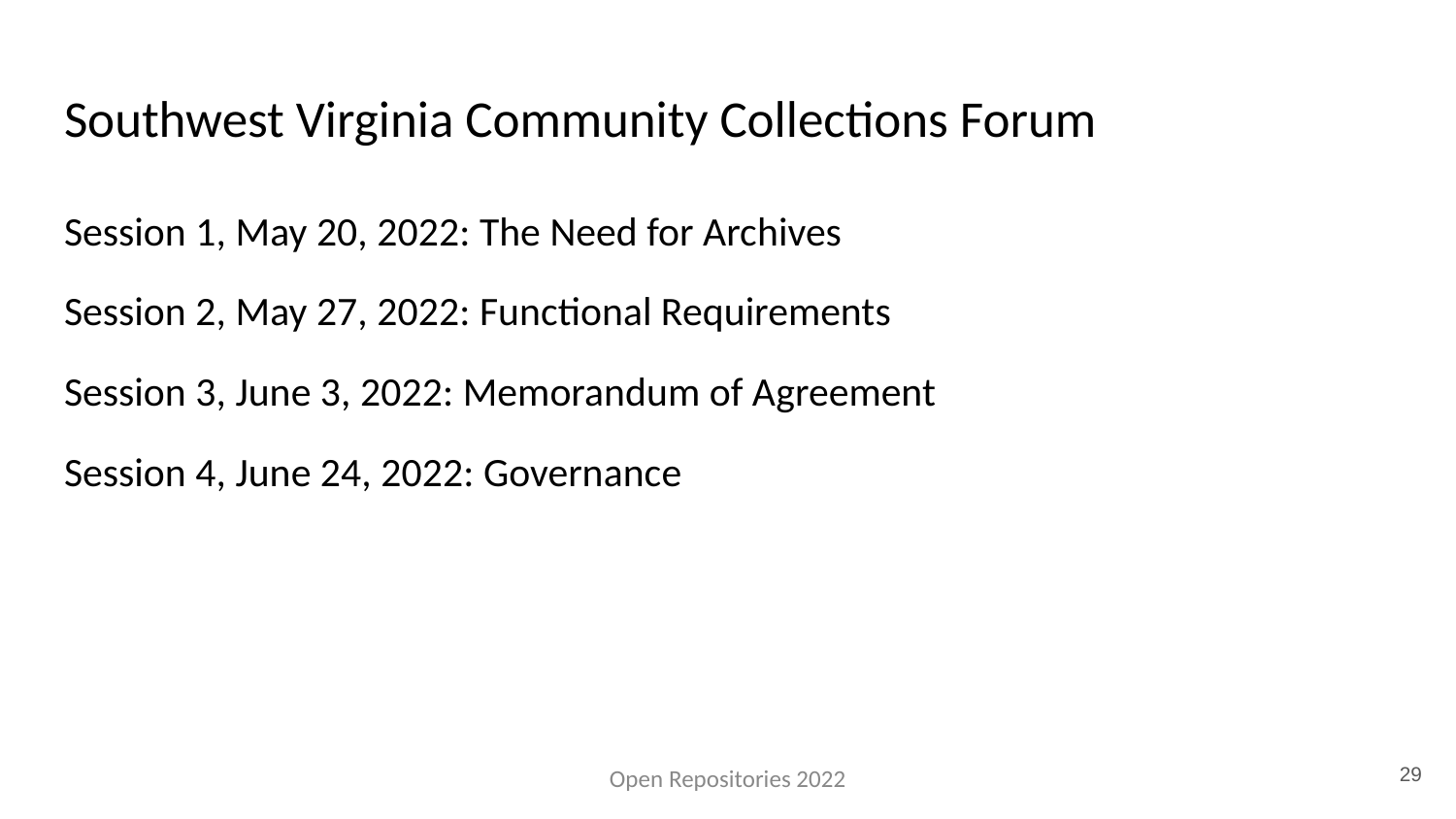

# Southwest Virginia Community Collections Forum
Session 1, May 20, 2022: The Need for Archives
Session 2, May 27, 2022: Functional Requirements
Session 3, June 3, 2022: Memorandum of Agreement
Session 4, June 24, 2022: Governance
29